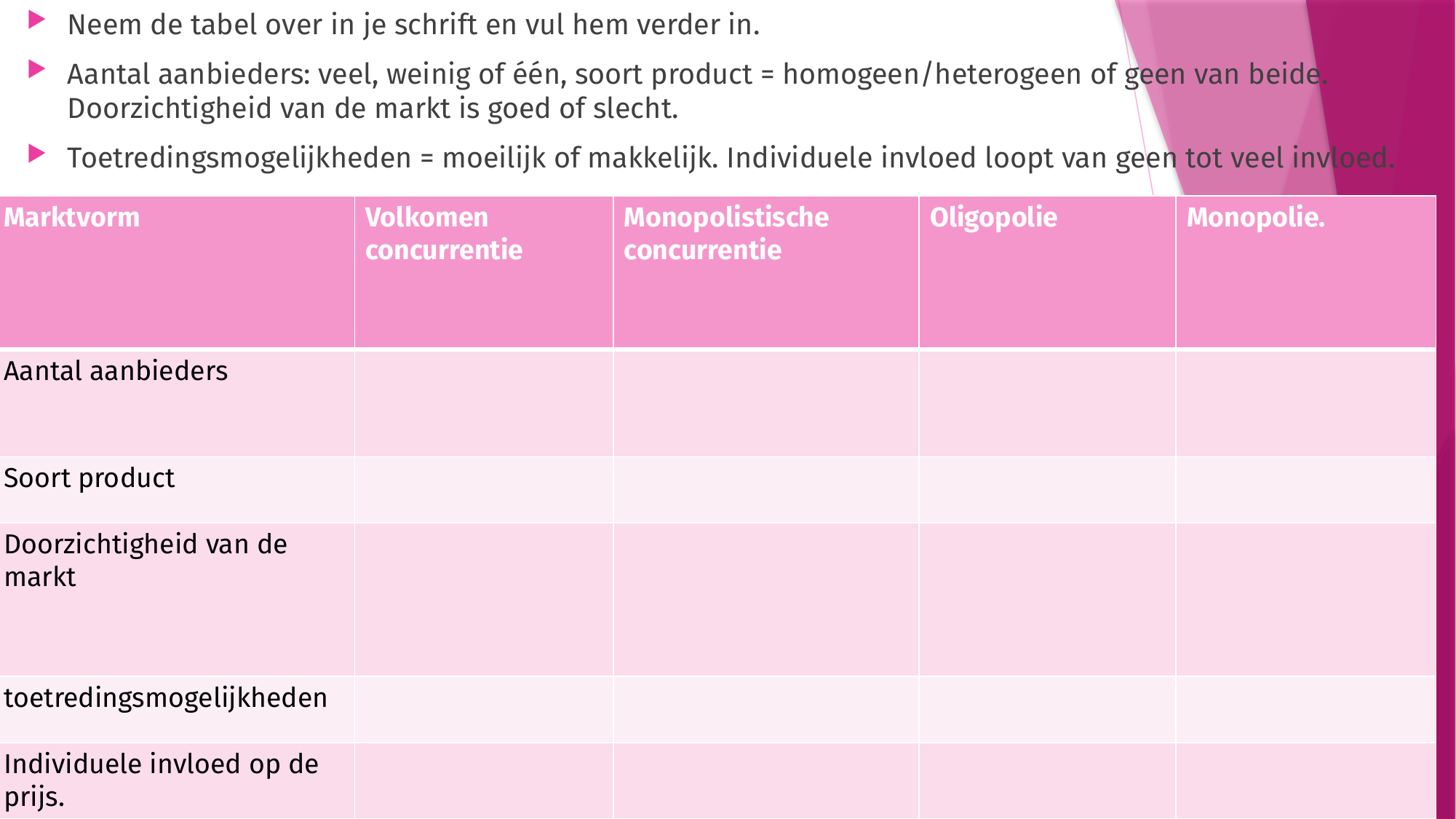

Neem de tabel over in je schrift en vul hem verder in.
Aantal aanbieders: veel, weinig of één, soort product = homogeen/heterogeen of geen van beide. Doorzichtigheid van de markt is goed of slecht.
Toetredingsmogelijkheden = moeilijk of makkelijk. Individuele invloed loopt van geen tot veel invloed.

| Marktvorm | Volkomen concurrentie | Monopolistische concurrentie | Oligopolie | Monopolie. |
| --- | --- | --- | --- | --- |
| Aantal aanbieders |  |  |  |  |
| Soort product |  |  |  |  |
| Doorzichtigheid van de markt |  |  |  |  |
| toetredingsmogelijkheden |  |  |  |  |
| Individuele invloed op de prijs. |  |  |  |  |